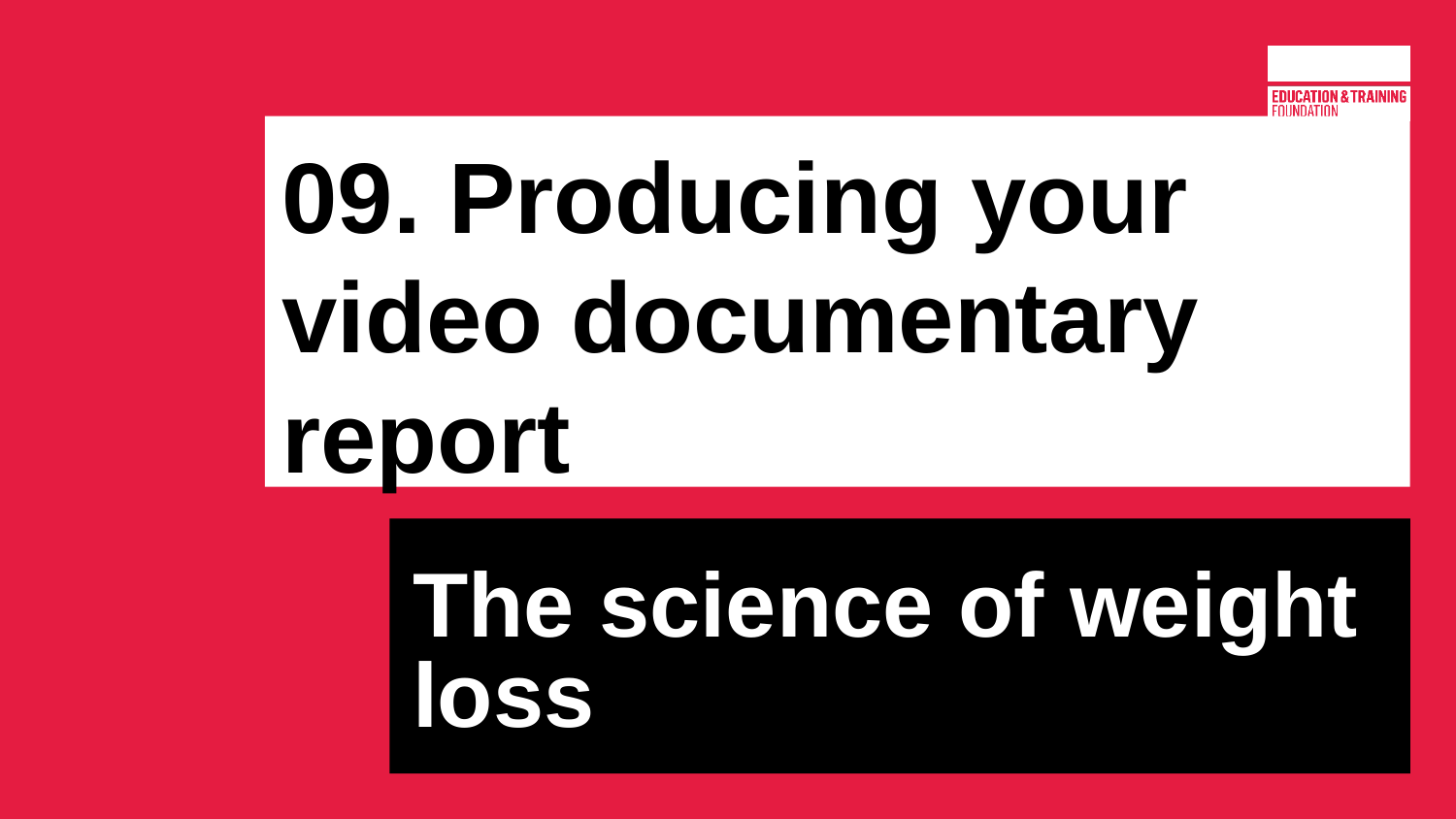

# 09. Producing your video documentary report
The science of weight loss